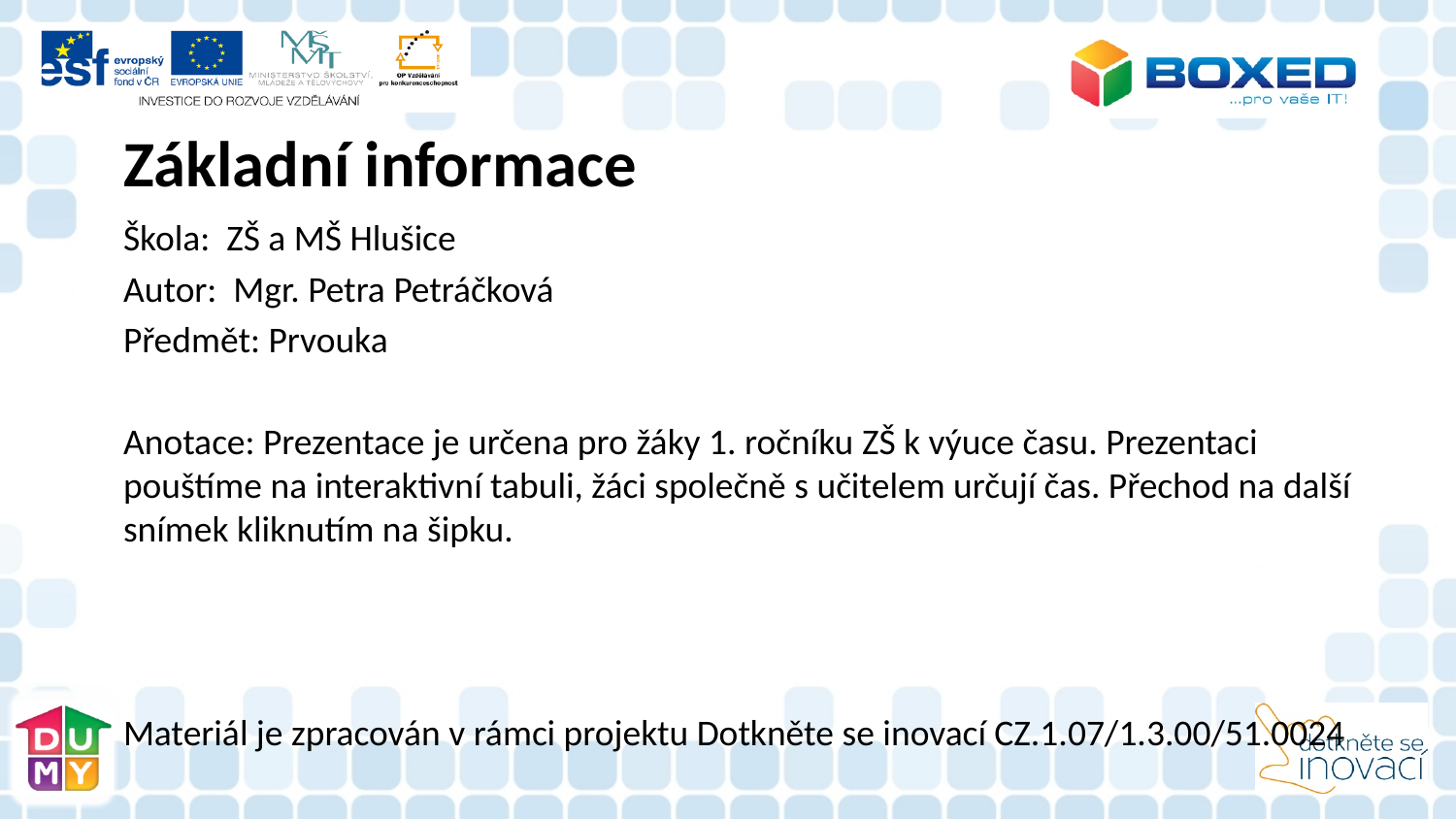

Základní informace
Škola:  ZŠ a MŠ Hlušice
Autor:  Mgr. Petra Petráčková
Předmět: Prvouka

Anotace: Prezentace je určena pro žáky 1. ročníku ZŠ k výuce času. Prezentaci pouštíme na interaktivní tabuli, žáci společně s učitelem určují čas. Přechod na další snímek kliknutím na šipku.

Materiál je zpracován v rámci projektu Dotkněte se inovací CZ.1.07/1.3.00/51.0024